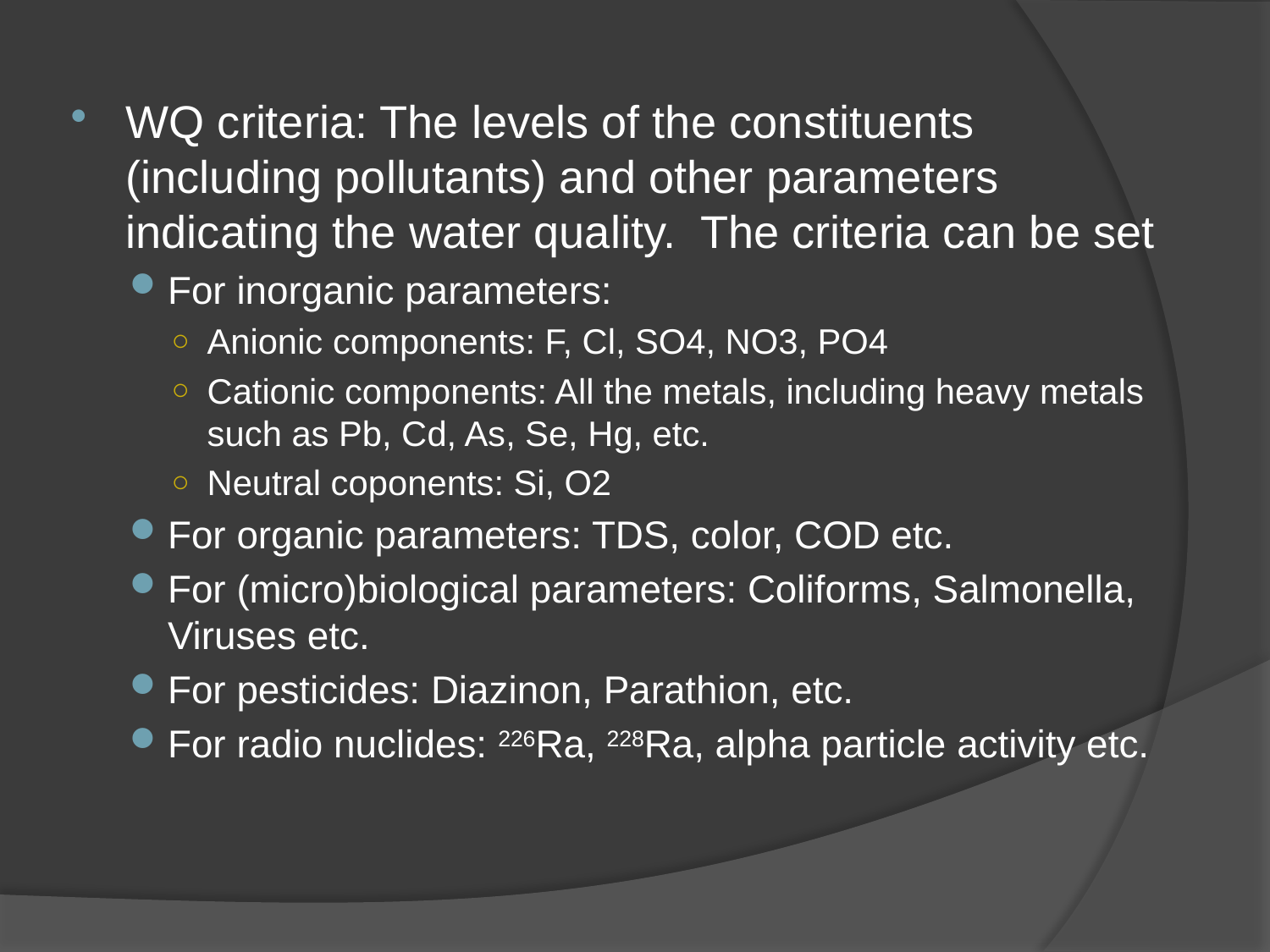

WQ criteria: The levels of the constituents (including pollutants) and other parameters indicating the water quality.  The criteria can be set
For inorganic parameters:
Anionic components: F, Cl, SO4, NO3, PO4
Cationic components: All the metals, including heavy metals such as Pb, Cd, As, Se, Hg, etc.
Neutral coponents: Si, O2
For organic parameters: TDS, color, COD etc.
For (micro)biological parameters: Coliforms, Salmonella, Viruses etc.
For pesticides: Diazinon, Parathion, etc.
For radio nuclides: 226Ra, 228Ra, alpha particle activity etc.